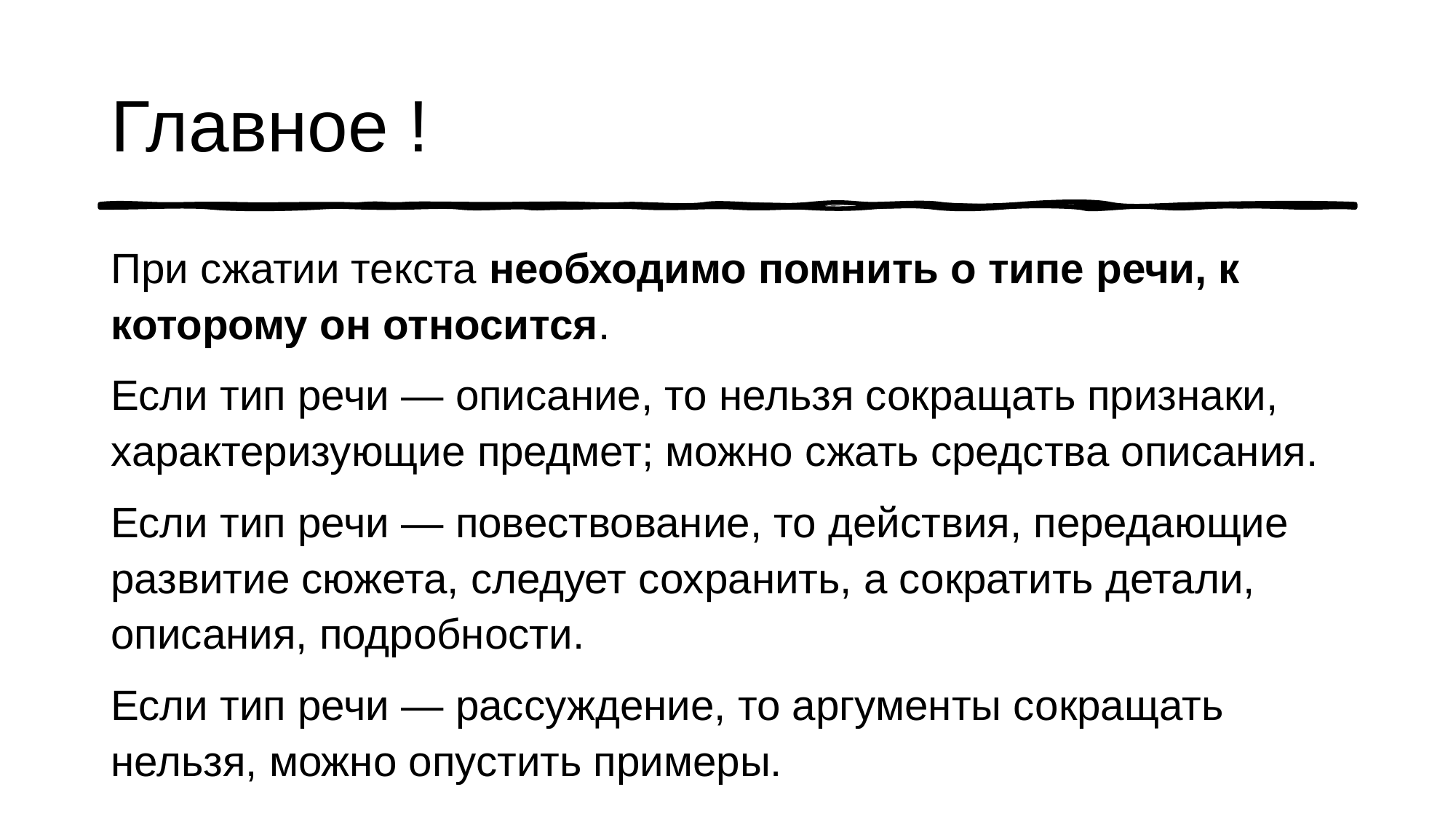

# Главное !
При сжатии текста необходимо помнить о типе речи, к которому он относится.
Если тип речи — описание, то нельзя сокращать признаки, характеризующие предмет; можно сжать средства описания.
Если тип речи — повествование, то действия, передающие развитие сюжета, следует сохранить, а сократить детали, описания, подробности.
Если тип речи — рассуждение, то аргументы сокращать нельзя, можно опустить примеры.